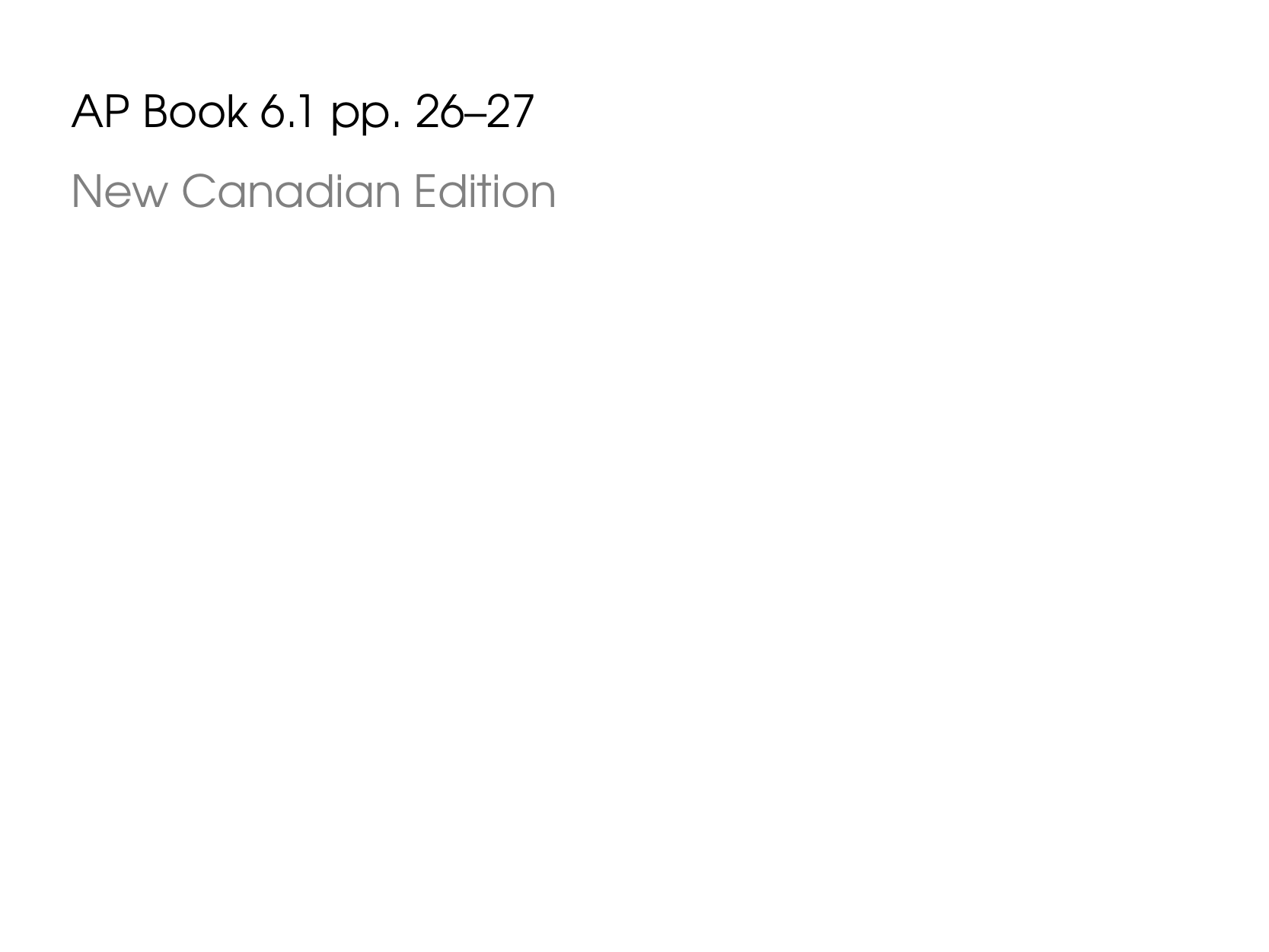

AP Book 6.1 pp. 26–27
New Canadian Edition